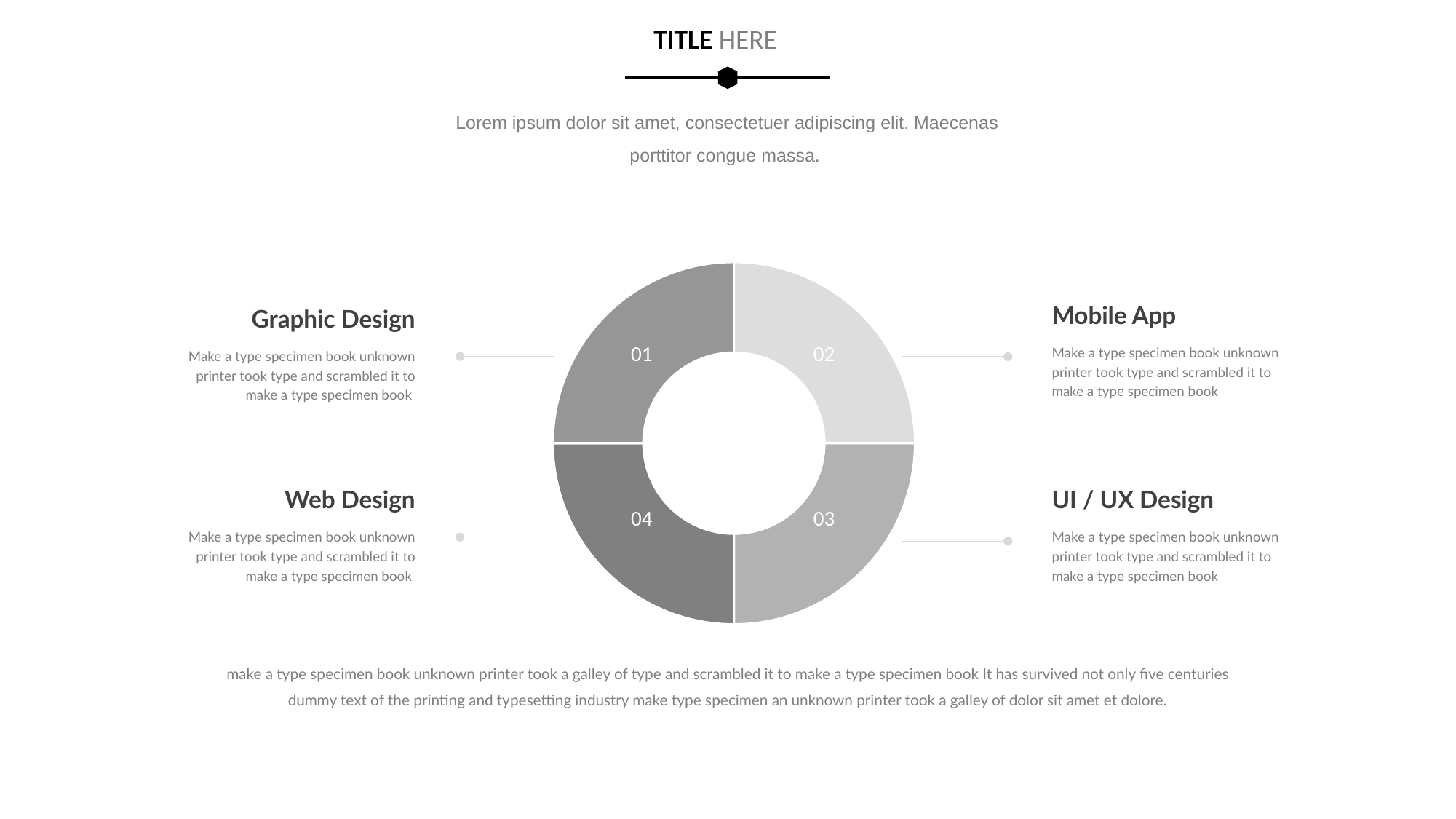

TITLE HERE

Lorem ipsum dolor sit amet, consectetuer adipiscing elit. Maecenas porttitor congue massa.

### Chart

| Category | Sales |
|---|---|
| 1st Qtr | 10.0 |
| 2nd Qtr | 10.0 |
| 10 | 10.0 |
| 4th Qtr | 10.0 |
01
02
04
03
Mobile App
Graphic Design

Make a type specimen book unknown printer took type and scrambled it to make a type specimen book

Make a type specimen book unknown printer took type and scrambled it to make a type specimen book

Web Design
UI / UX Design

Make a type specimen book unknown printer took type and scrambled it to make a type specimen book

Make a type specimen book unknown printer took type and scrambled it to make a type specimen book

make a type specimen book unknown printer took a galley of type and scrambled it to make a type specimen book It has survived not only five centuries dummy text of the printing and typesetting industry make type specimen an unknown printer took a galley of dolor sit amet et dolore.